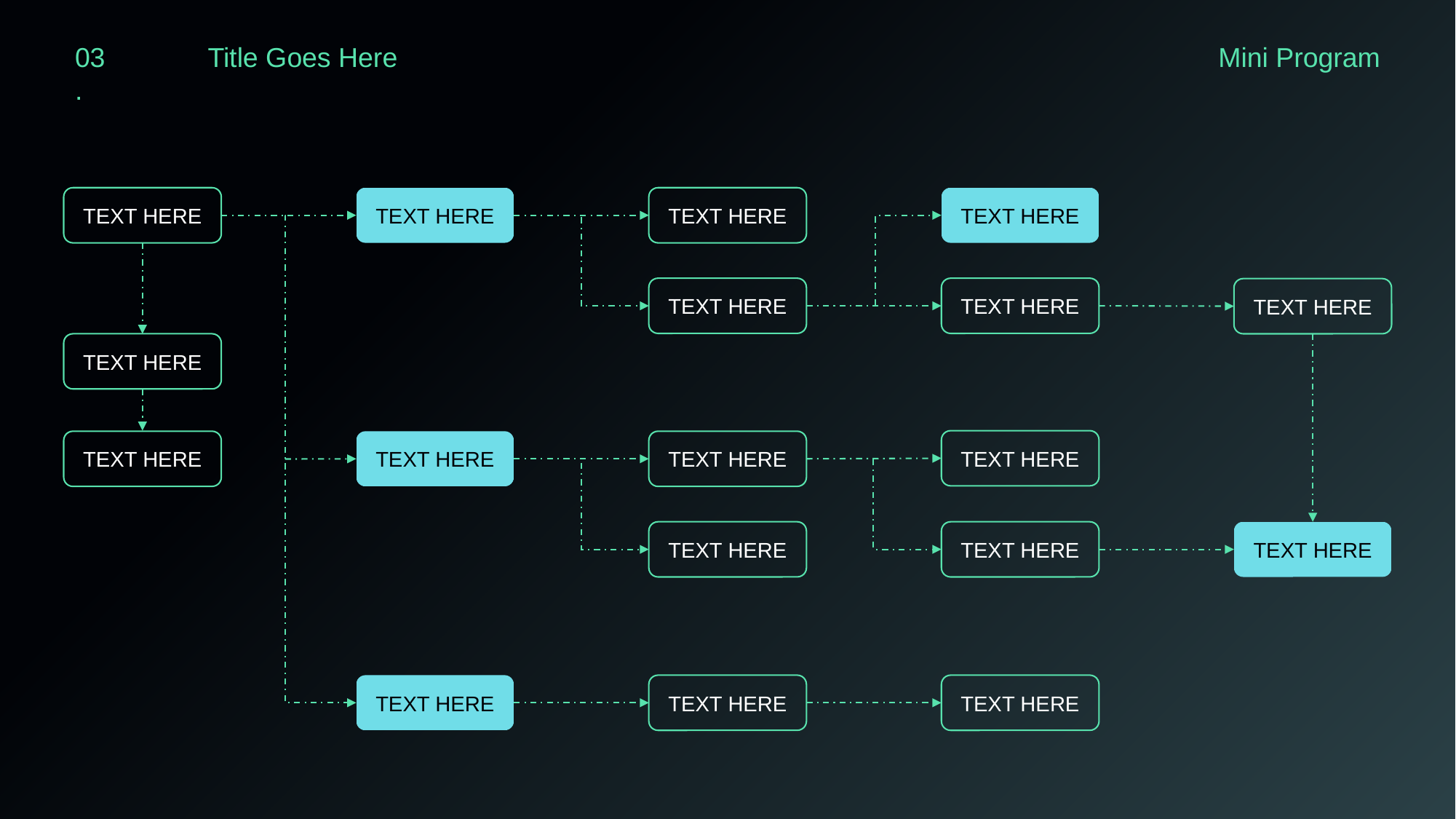

03.
Title Goes Here
Mini Program
TEXT HERE
TEXT HERE
TEXT HERE
TEXT HERE
TEXT HERE
TEXT HERE
TEXT HERE
TEXT HERE
TEXT HERE
TEXT HERE
TEXT HERE
TEXT HERE
TEXT HERE
TEXT HERE
TEXT HERE
TEXT HERE
TEXT HERE
TEXT HERE